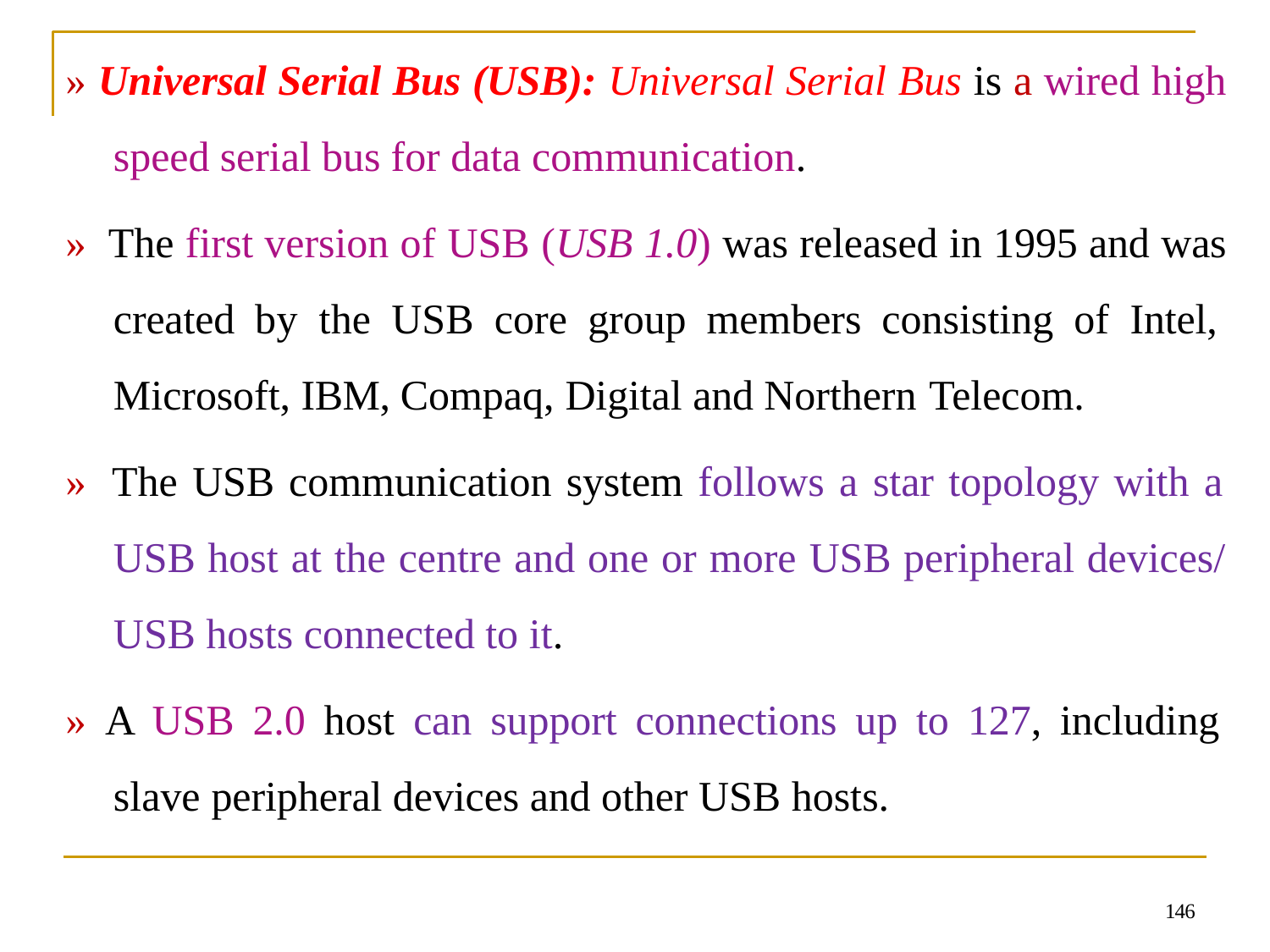

» Universal Serial Bus (USB): Universal Serial Bus is a wired high  speed serial bus for data communication.
» The first version of USB (USB 1.0) was released in 1995 and was  created by the USB core group members consisting of Intel,  Microsoft, IBM, Compaq, Digital and Northern Telecom.
» The USB communication system follows a star topology with a  USB host at the centre and one or more USB peripheral devices/  USB hosts connected to it.
» A USB 2.0 host can support connections up to 127, including  slave peripheral devices and other USB hosts.
146